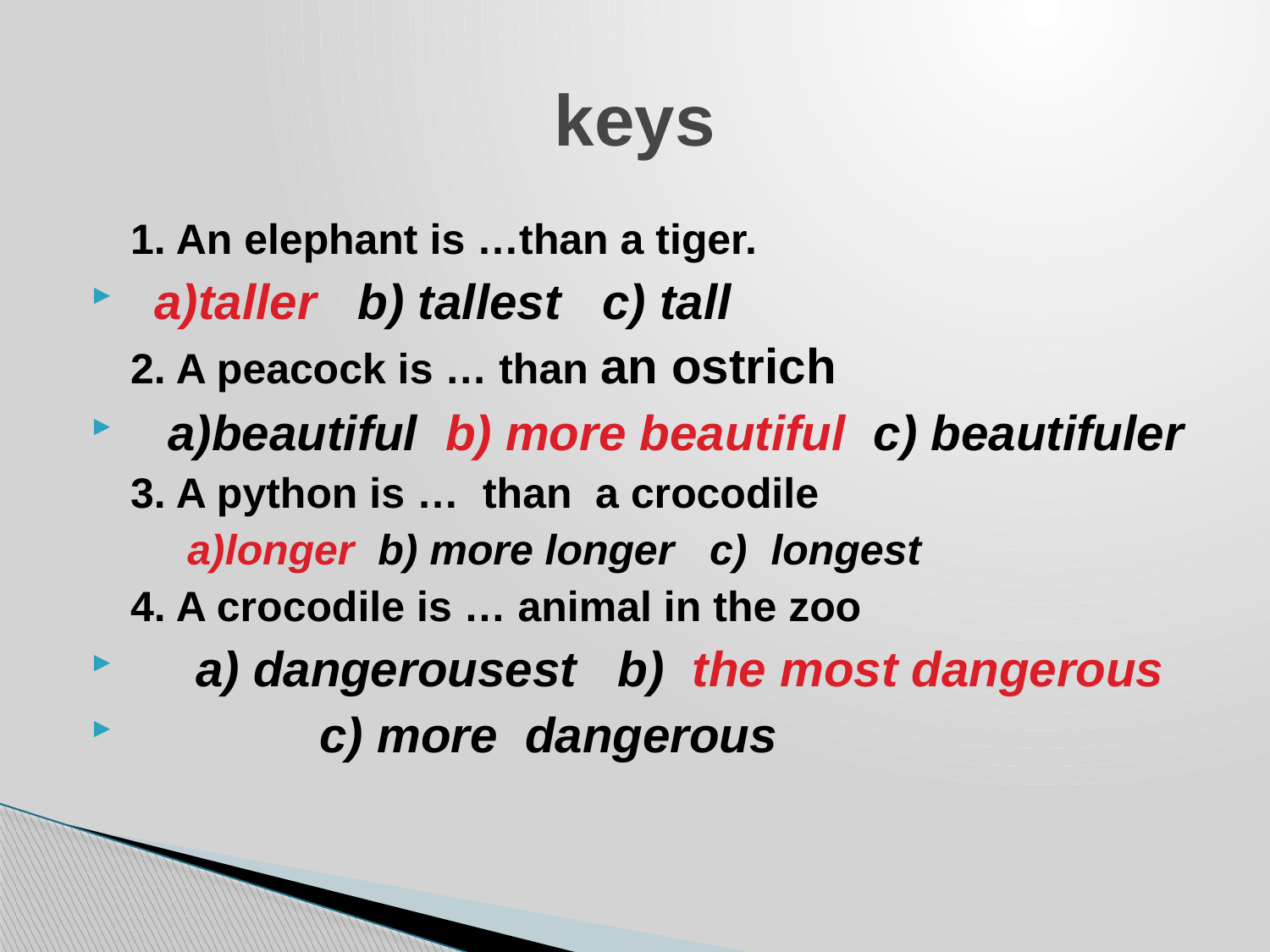

# keys
1. An elephant is …than a tiger.
  a)taller   b) tallest   c) tall
2. A peacock is … than an ostrich
   a)beautiful  b) more beautiful  c) beautifuler
3. A python is …  than  a crocodile
  a)longer  b) more longer   c)  longest
4. A crocodile is … animal in the zoo
     a) dangerousest   b)  the most dangerous
              c) more  dangerous